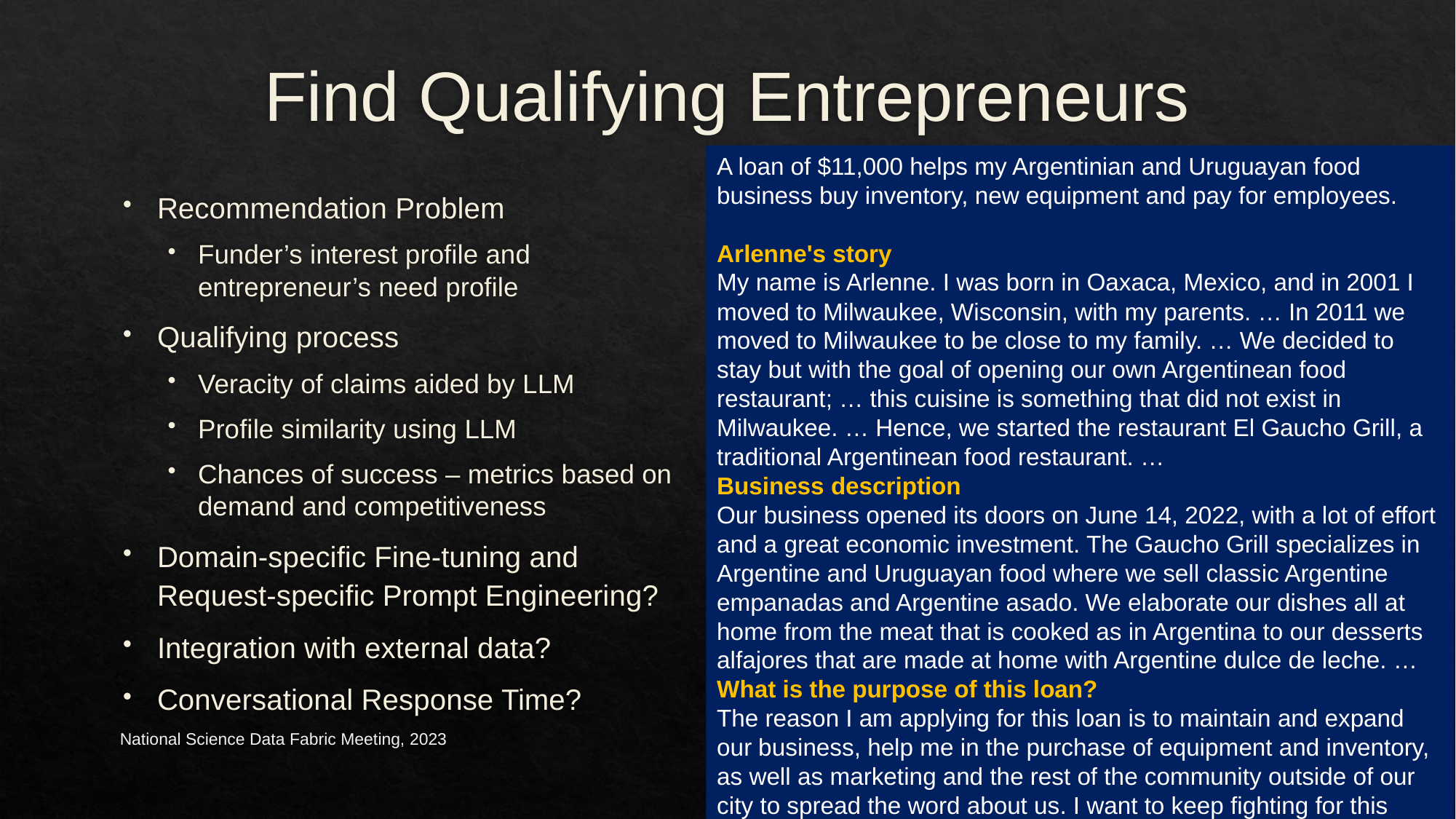

# Find Qualifying Entrepreneurs
A loan of $11,000 helps my Argentinian and Uruguayan food business buy inventory, new equipment and pay for employees.

Arlenne's story
My name is Arlenne. I was born in Oaxaca, Mexico, and in 2001 I moved to Milwaukee, Wisconsin, with my parents. … In 2011 we moved to Milwaukee to be close to my family. … We decided to stay but with the goal of opening our own Argentinean food restaurant; … this cuisine is something that did not exist in Milwaukee. … Hence, we started the restaurant El Gaucho Grill, a traditional Argentinean food restaurant. …
Business description
Our business opened its doors on June 14, 2022, with a lot of effort and a great economic investment. The Gaucho Grill specializes in Argentine and Uruguayan food where we sell classic Argentine empanadas and Argentine asado. We elaborate our dishes all at home from the meat that is cooked as in Argentina to our desserts alfajores that are made at home with Argentine dulce de leche. …
What is the purpose of this loan?
The reason I am applying for this loan is to maintain and expand our business, help me in the purchase of equipment and inventory, as well as marketing and the rest of the community outside of our city to spread the word about us. I want to keep fighting for this because this is my dream.
Recommendation Problem
Funder’s interest profile and entrepreneur’s need profile
Qualifying process
Veracity of claims aided by LLM
Profile similarity using LLM
Chances of success – metrics based on demand and competitiveness
Domain-specific Fine-tuning and Request-specific Prompt Engineering?
Integration with external data?
Conversational Response Time?
National Science Data Fabric Meeting, 2023
4/12/2023
5